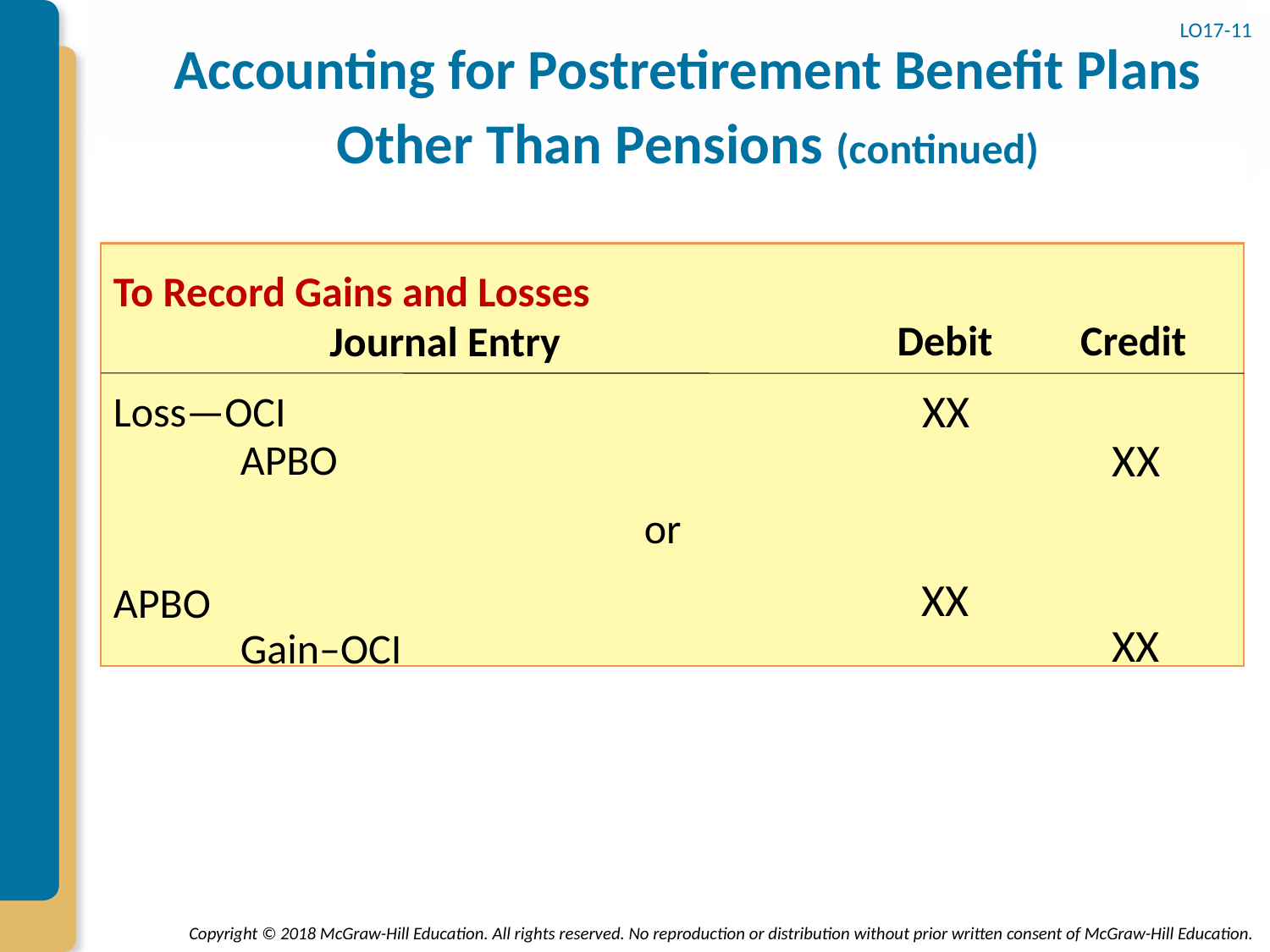

# Accounting for Postretirement Benefit Plans Other Than Pensions (continued)
LO17-11

To Record Gains and Losses
Debit
Credit
Journal Entry
XX
Loss—OCI
XX
	APBO
or
XX
APBO
XX
	Gain–OCI